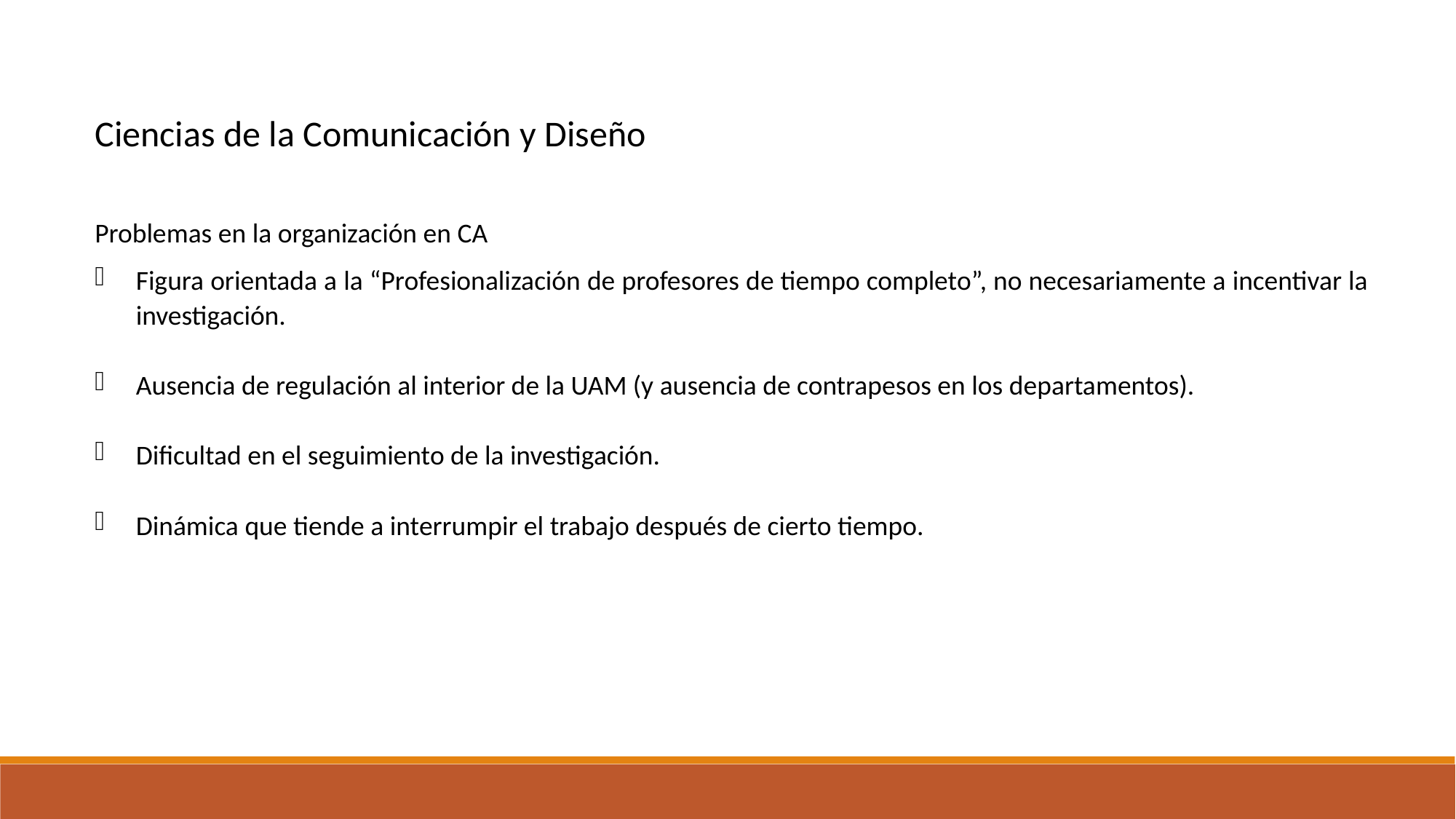

Ciencias de la Comunicación y Diseño

Problemas en la organización en CA
Figura orientada a la “Profesionalización de profesores de tiempo completo”, no necesariamente a incentivar la investigación.

Ausencia de regulación al interior de la UAM (y ausencia de contrapesos en los departamentos).

Dificultad en el seguimiento de la investigación.

Dinámica que tiende a interrumpir el trabajo después de cierto tiempo.